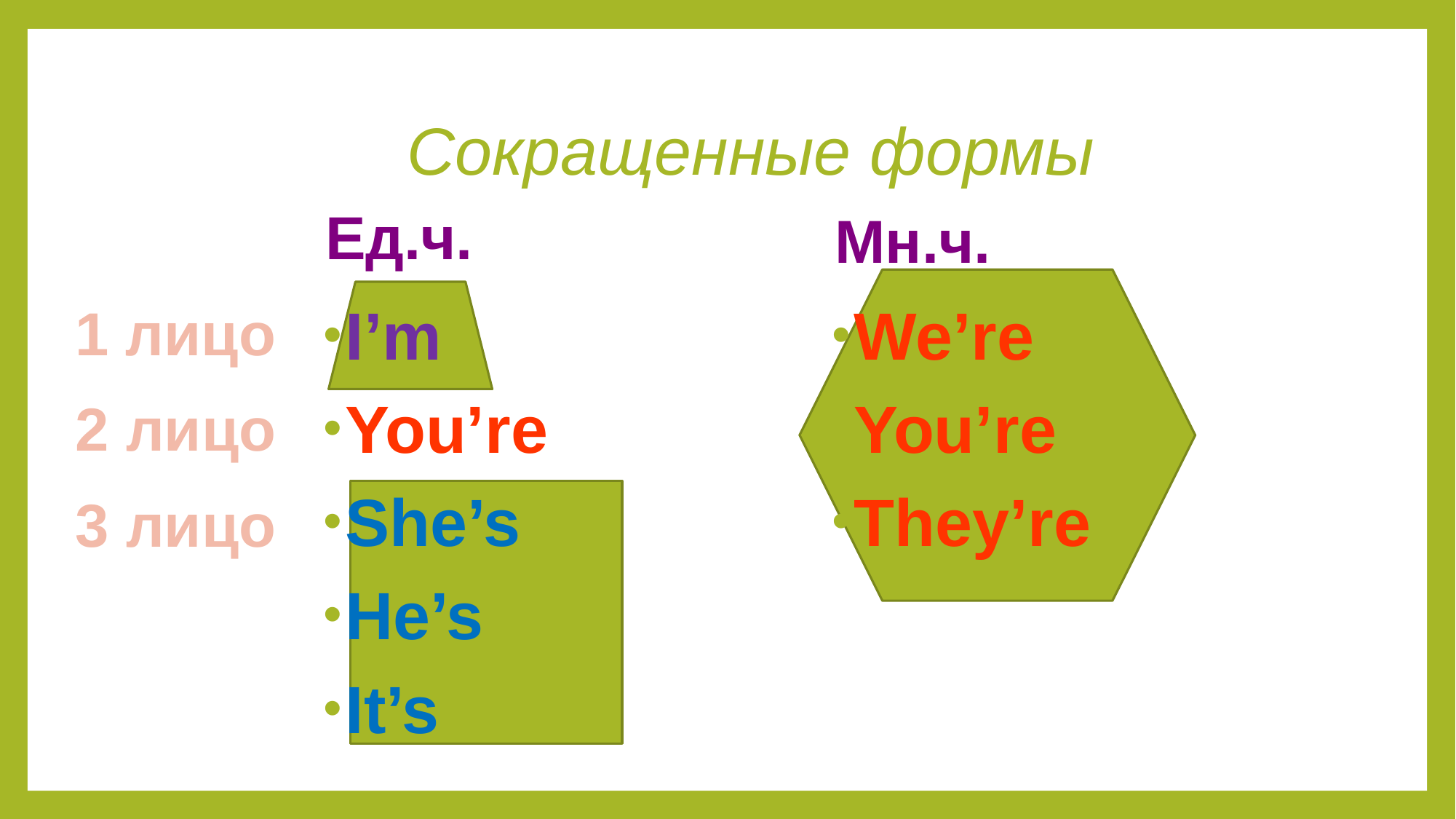

# Сокращенные формы
Ед.ч.
Мн.ч.

1 лицо
I’m
You’re
She’s
He’s
It’s
We’re
You’re
They’re

2 лицо
3 лицо